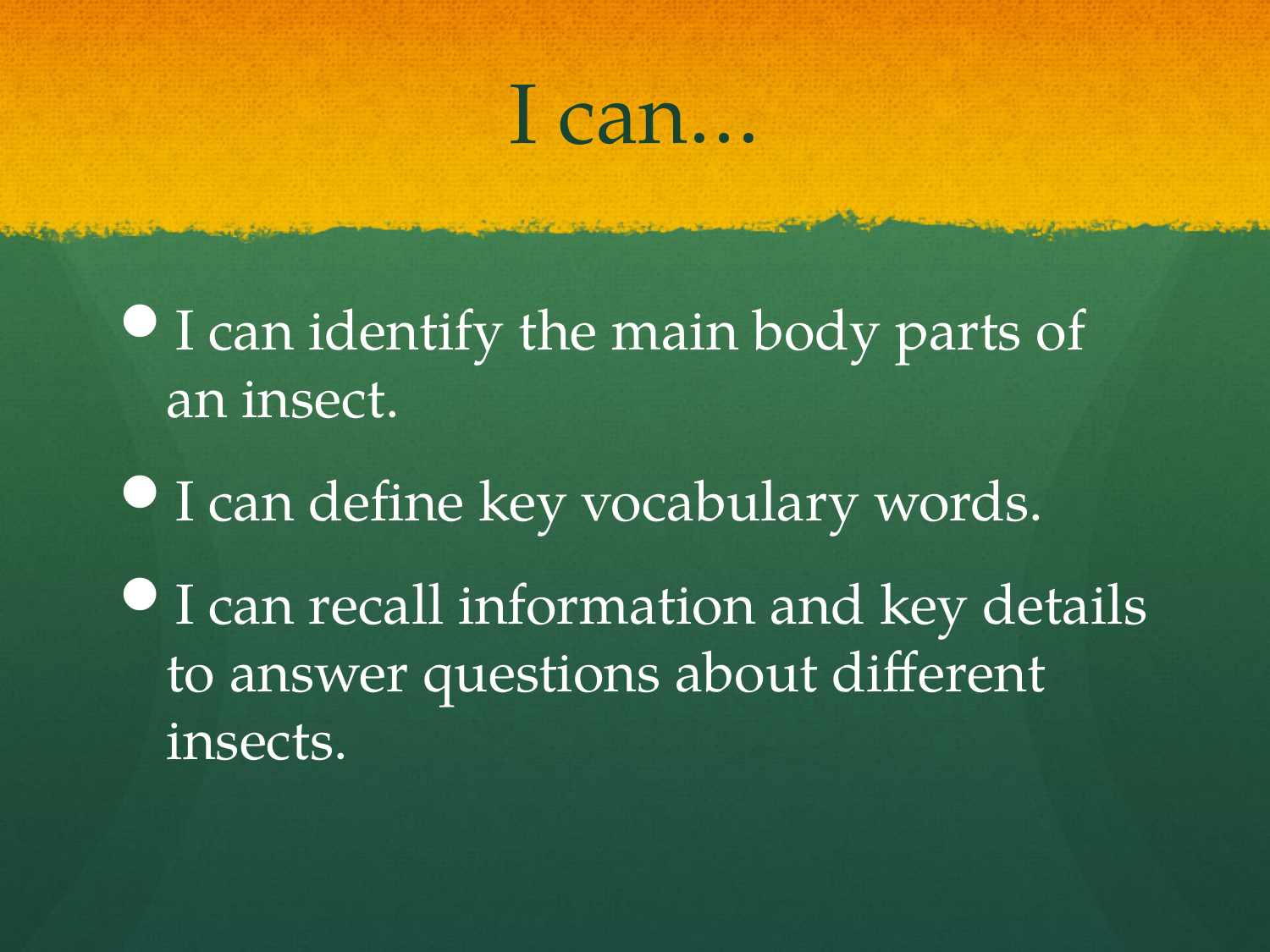

# I can…
I can identify the main body parts of an insect.
I can define key vocabulary words.
I can recall information and key details to answer questions about different insects.